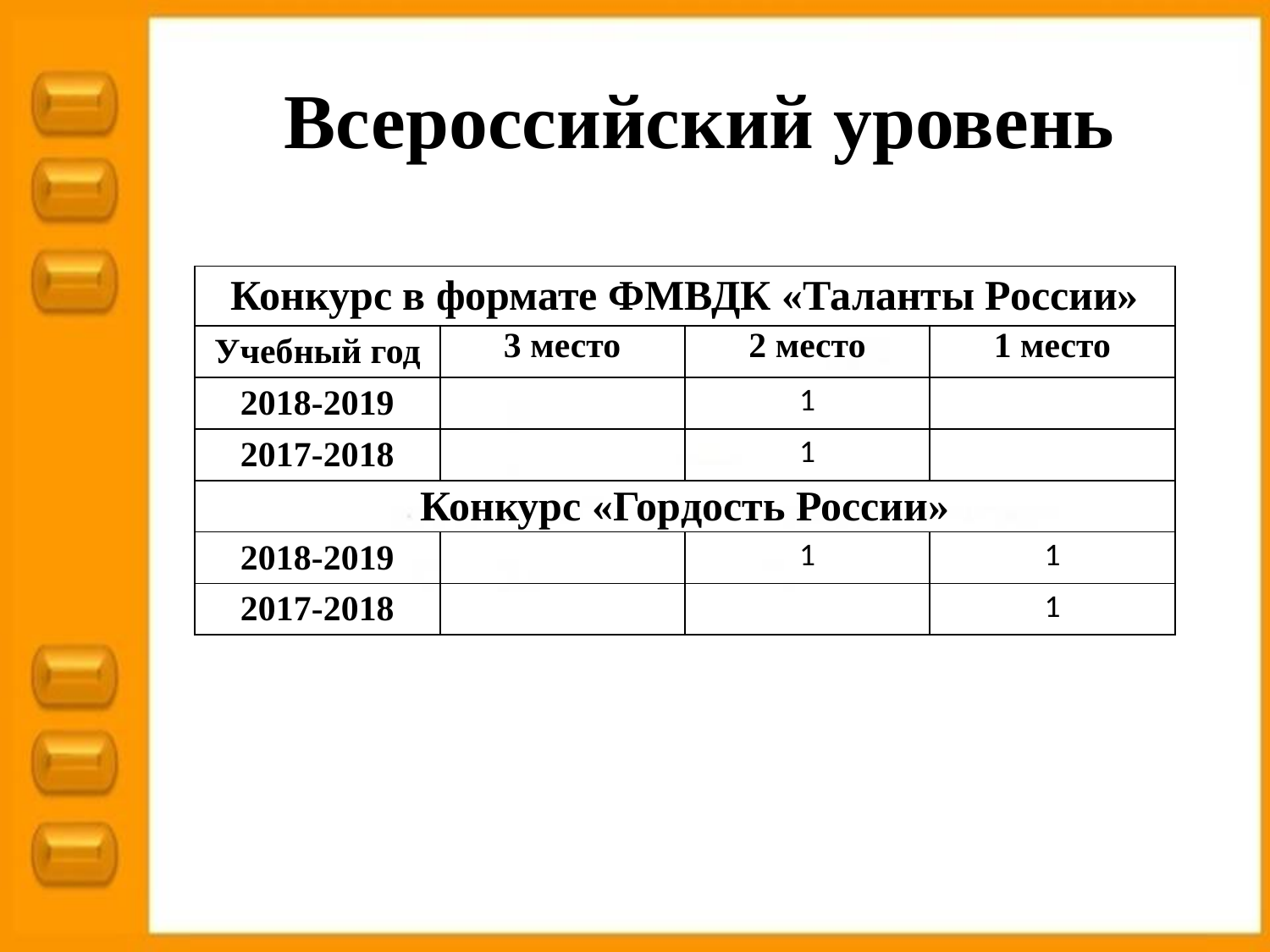

# Всероссийский уровень
| Конкурс в формате ФМВДК «Таланты России» |  |  |  |
| --- | --- | --- | --- |
| Учебный год | 3 место | 2 место | 1 место |
| 2018-2019 |  | 1 |  |
| 2017-2018 |  | 1 |  |
| Конкурс «Гордость России» |  |  |  |
| 2018-2019 |  | 1 | 1 |
| 2017-2018 |  |  | 1 |